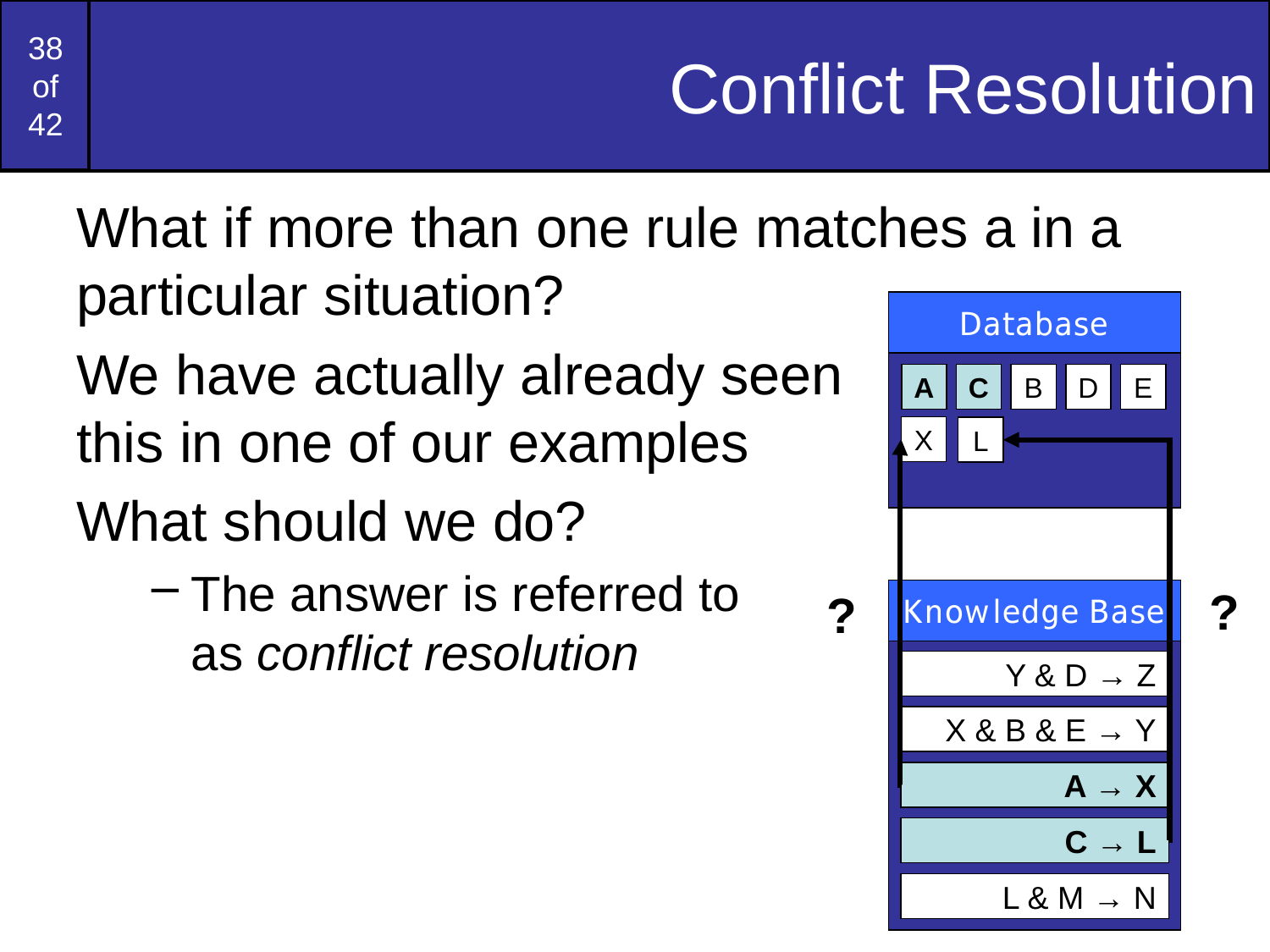

# Conflict Resolution
What if more than one rule matches a in a particular situation?
We have actually already seen
this in one of our examples
What should we do?
The answer is referred to
as conflict resolution
Database

A
C
B
D
E
X
L
?
?
Knowledge Base

Y & D → Z
X & B & E → Y
A → X
C → L
L & M → N